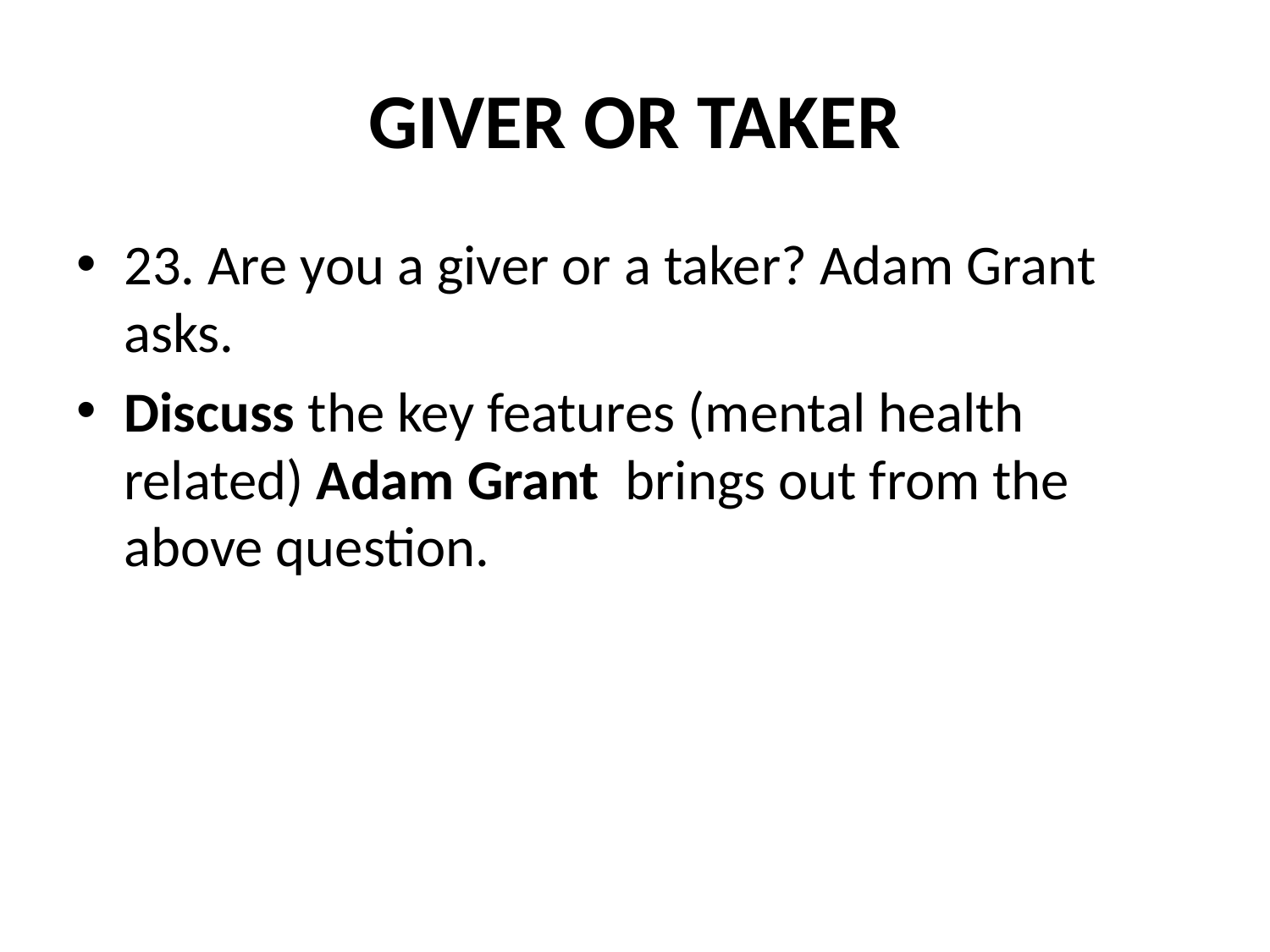

# GIVER OR TAKER
23. Are you a giver or a taker? Adam Grant asks.
Discuss the key features (mental health related) Adam Grant  brings out from the above question.